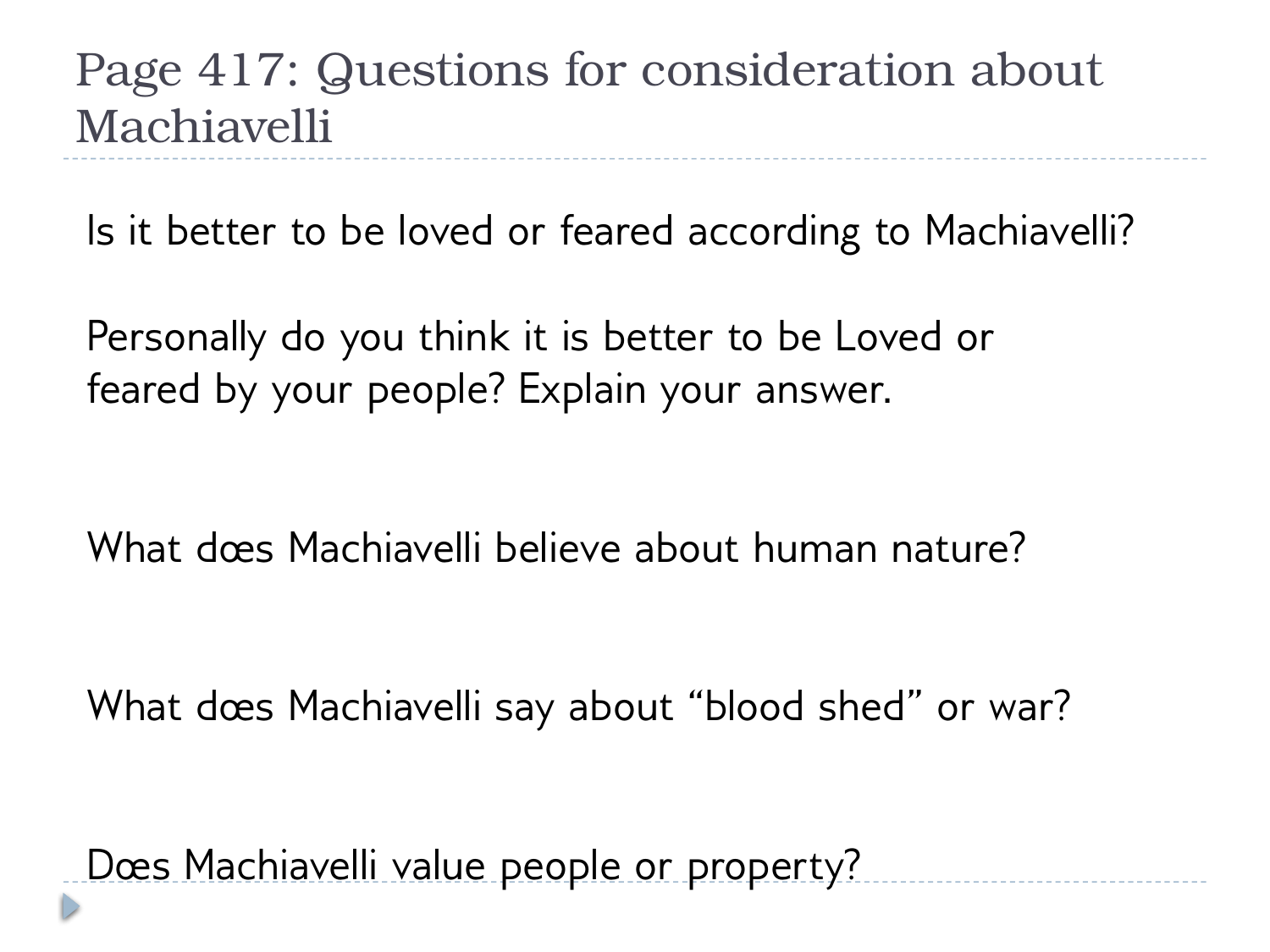

# Page 417: Questions for consideration about Machiavelli

Is it better to be loved or feared according to Machiavelli?

Personally do you think it is better to be Loved or
feared by your people? Explain your answer.

What does Machiavelli believe about human nature?

What does Machiavelli say about “blood shed” or war?

Does Machiavelli value people or property?